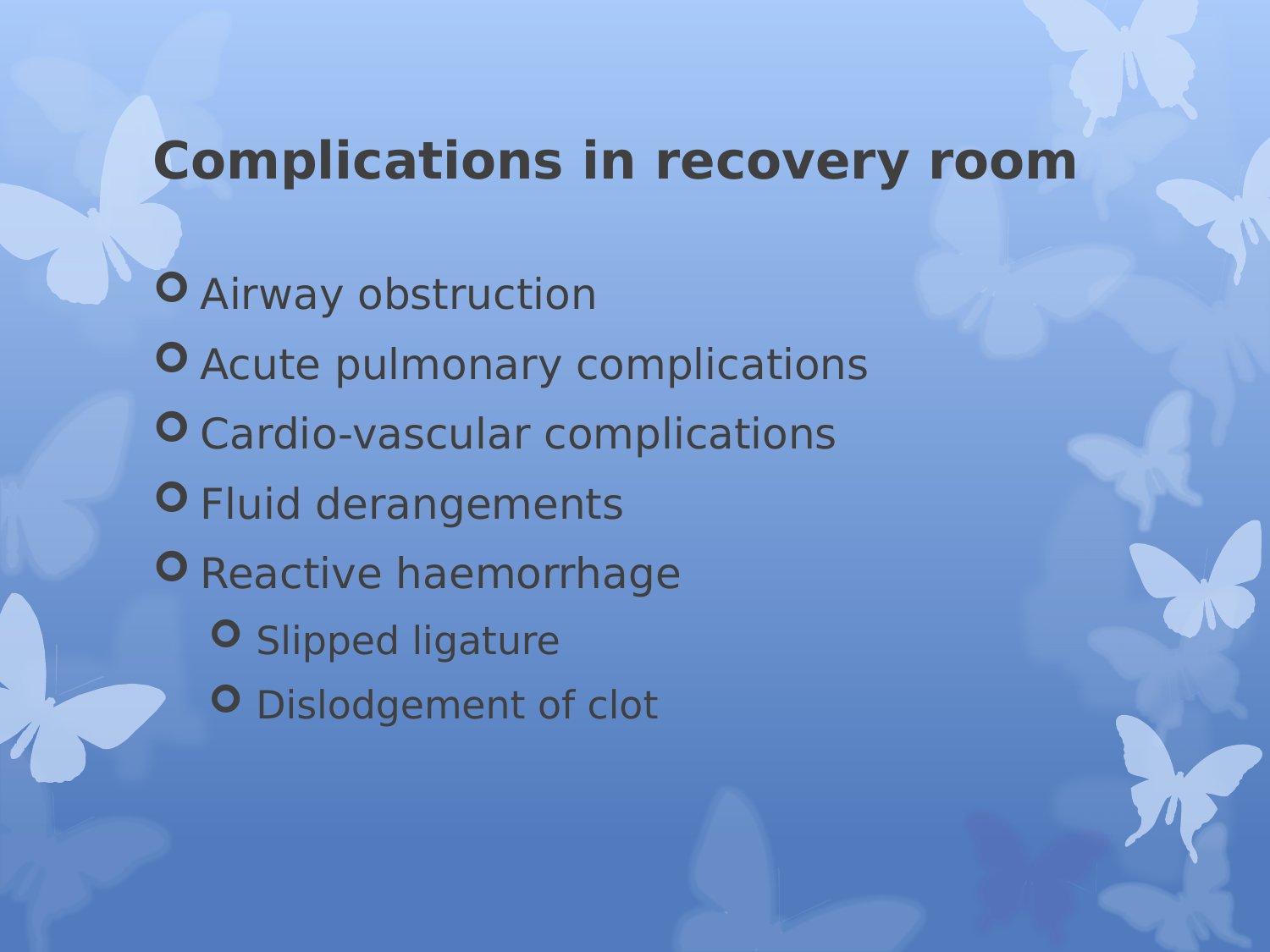

# Complications in recovery room
Airway obstruction
Acute pulmonary complications
Cardio-vascular complications
Fluid derangements
Reactive haemorrhage
Slipped ligature
Dislodgement of clot